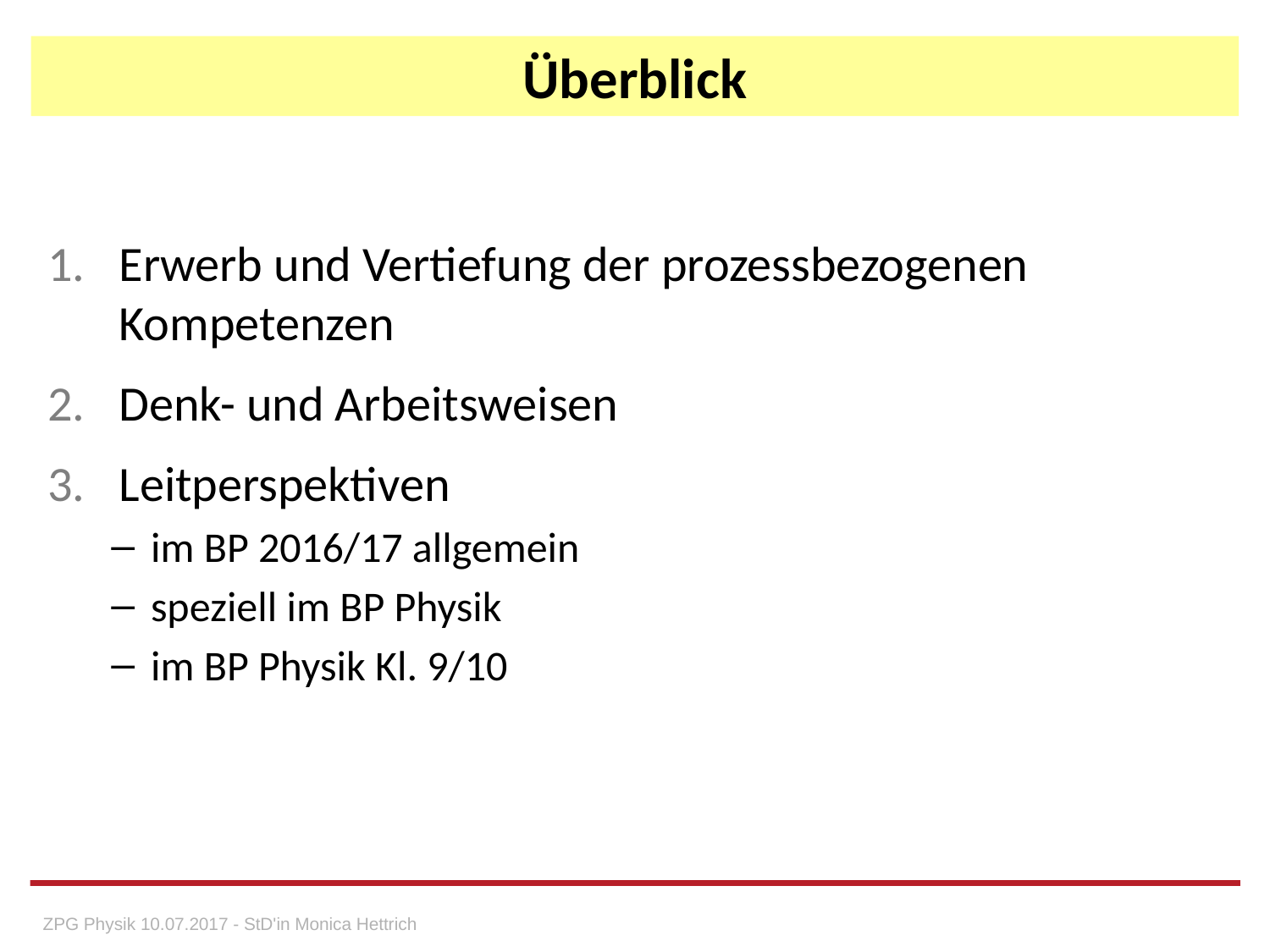

# Überblick
Erwerb und Vertiefung der prozessbezogenen Kompetenzen
Denk- und Arbeitsweisen
Leitperspektiven
im BP 2016/17 allgemein
speziell im BP Physik
im BP Physik Kl. 9/10
ZPG Physik 10.07.2017 - StD'in Monica Hettrich